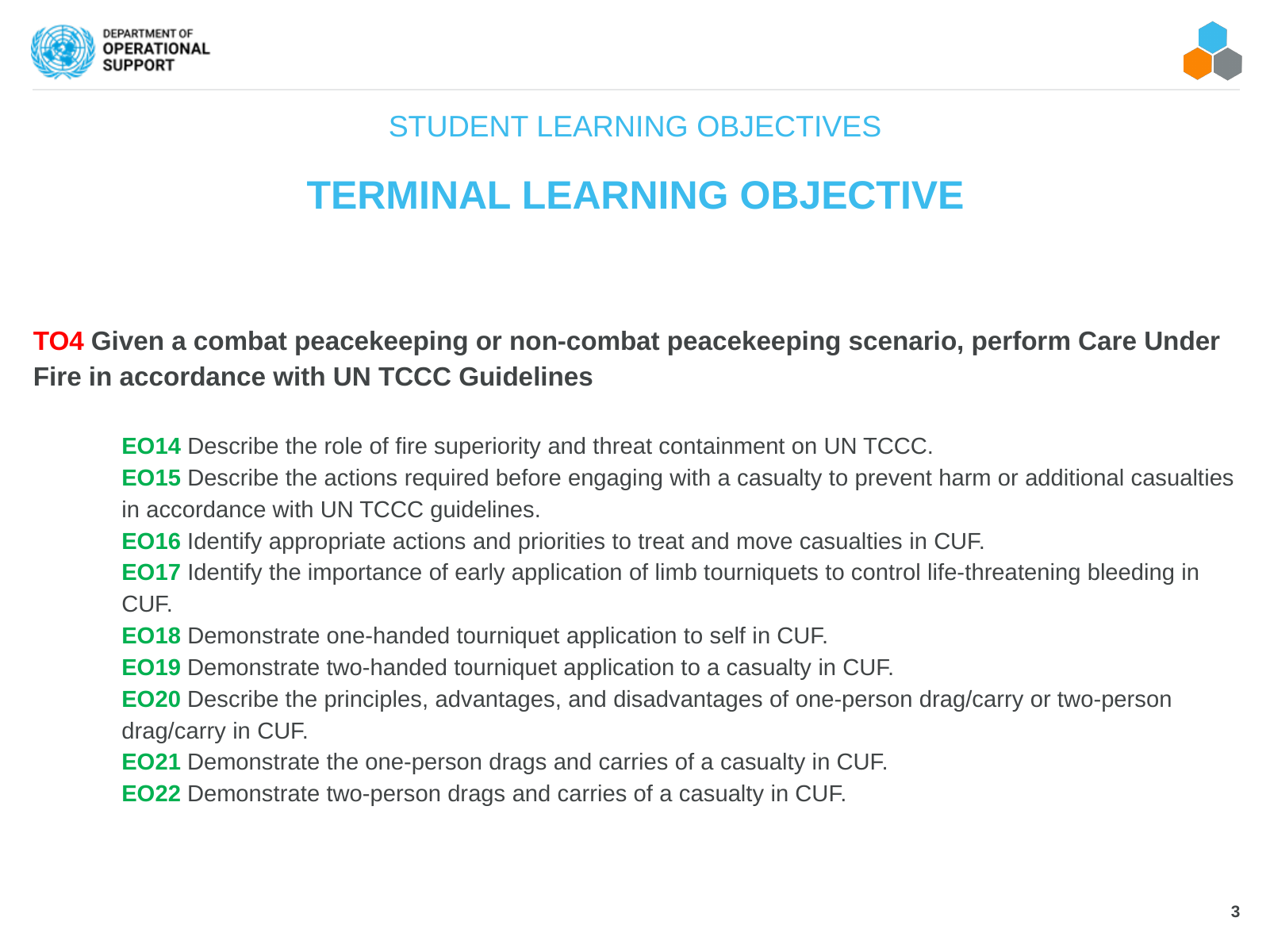

STUDENT LEARNING OBJECTIVES
#
TERMINAL LEARNING OBJECTIVE

TO4 Given a combat peacekeeping or non-combat peacekeeping scenario, perform Care Under Fire in accordance with UN TCCC Guidelines

EO14 Describe the role of fire superiority and threat containment on UN TCCC.
EO15 Describe the actions required before engaging with a casualty to prevent harm or additional casualties in accordance with UN TCCC guidelines.
EO16 Identify appropriate actions and priorities to treat and move casualties in CUF.
EO17 Identify the importance of early application of limb tourniquets to control life-threatening bleeding in CUF.
EO18 Demonstrate one-handed tourniquet application to self in CUF.
EO19 Demonstrate two-handed tourniquet application to a casualty in CUF.
EO20 Describe the principles, advantages, and disadvantages of one-person drag/carry or two-person drag/carry in CUF.
EO21 Demonstrate the one-person drags and carries of a casualty in CUF.
EO22 Demonstrate two-person drags and carries of a casualty in CUF.